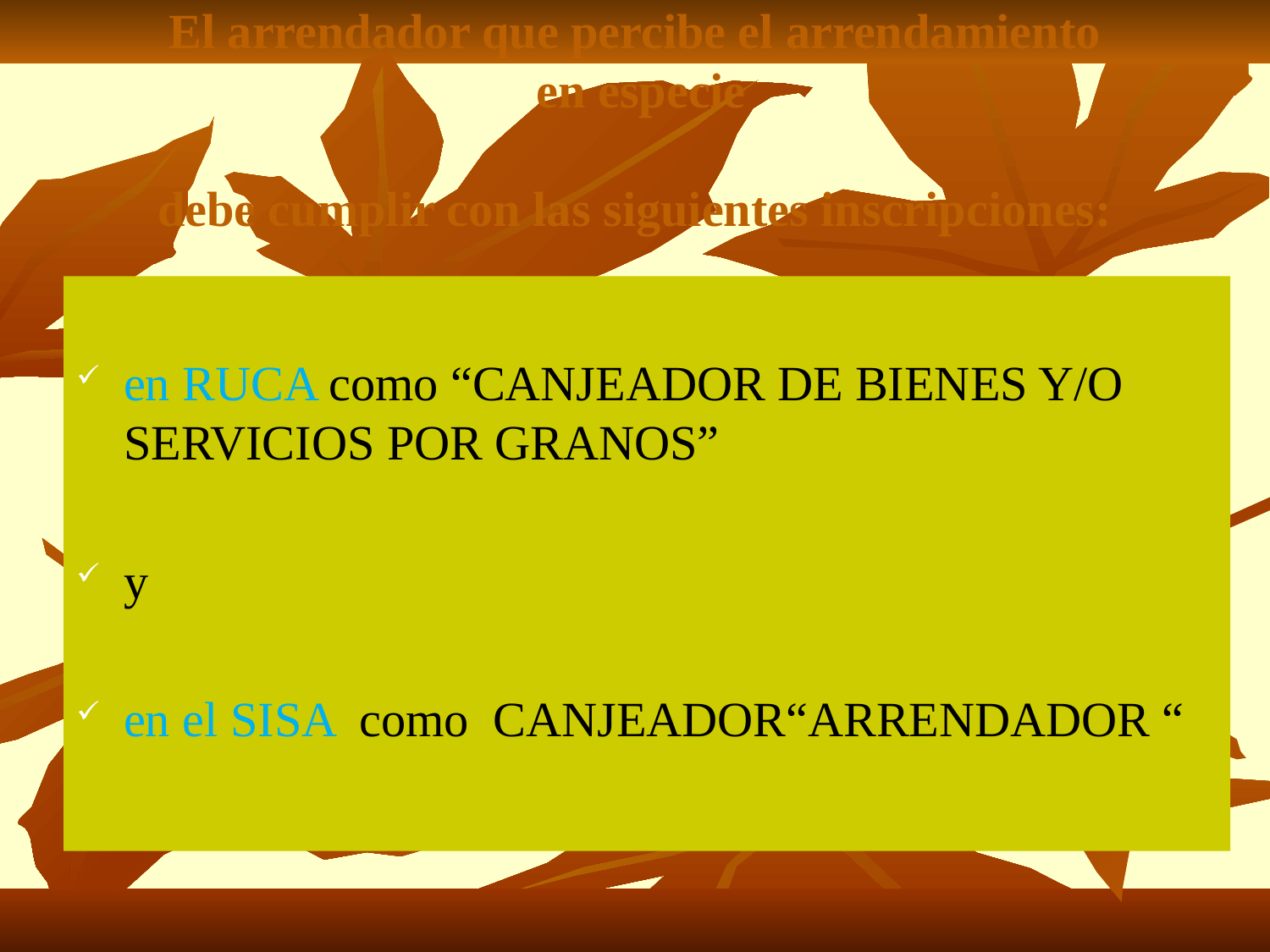

# El arrendador que percibe el arrendamiento en especie debe cumplir con las siguientes inscripciones:

en RUCA como “CANJEADOR DE BIENES Y/O SERVICIOS POR GRANOS”

y

en el SISA  como  CANJEADOR“ARRENDADOR “